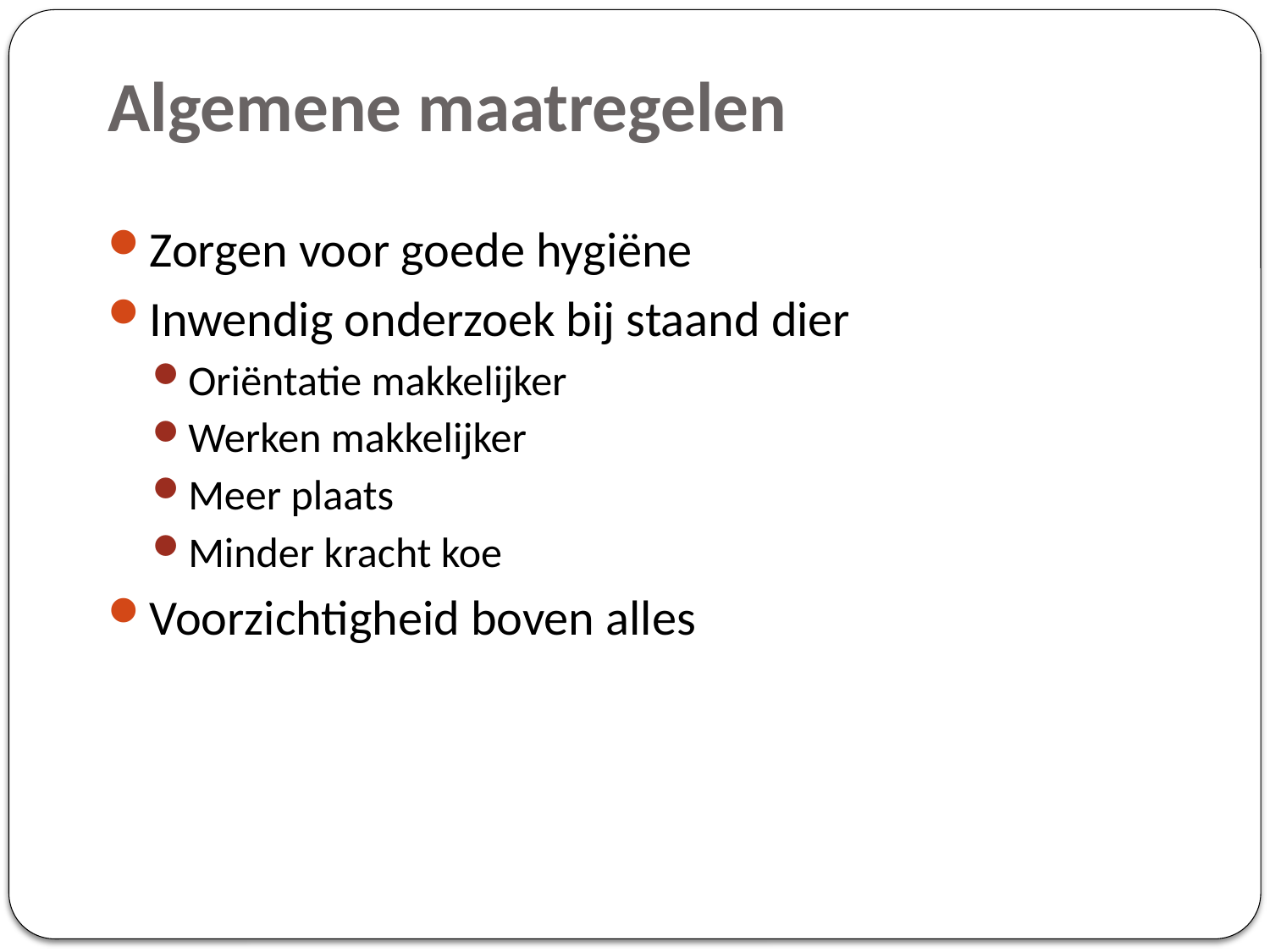

# Algemene maatregelen
Zorgen voor goede hygiëne
Inwendig onderzoek bij staand dier
Oriëntatie makkelijker
Werken makkelijker
Meer plaats
Minder kracht koe
Voorzichtigheid boven alles